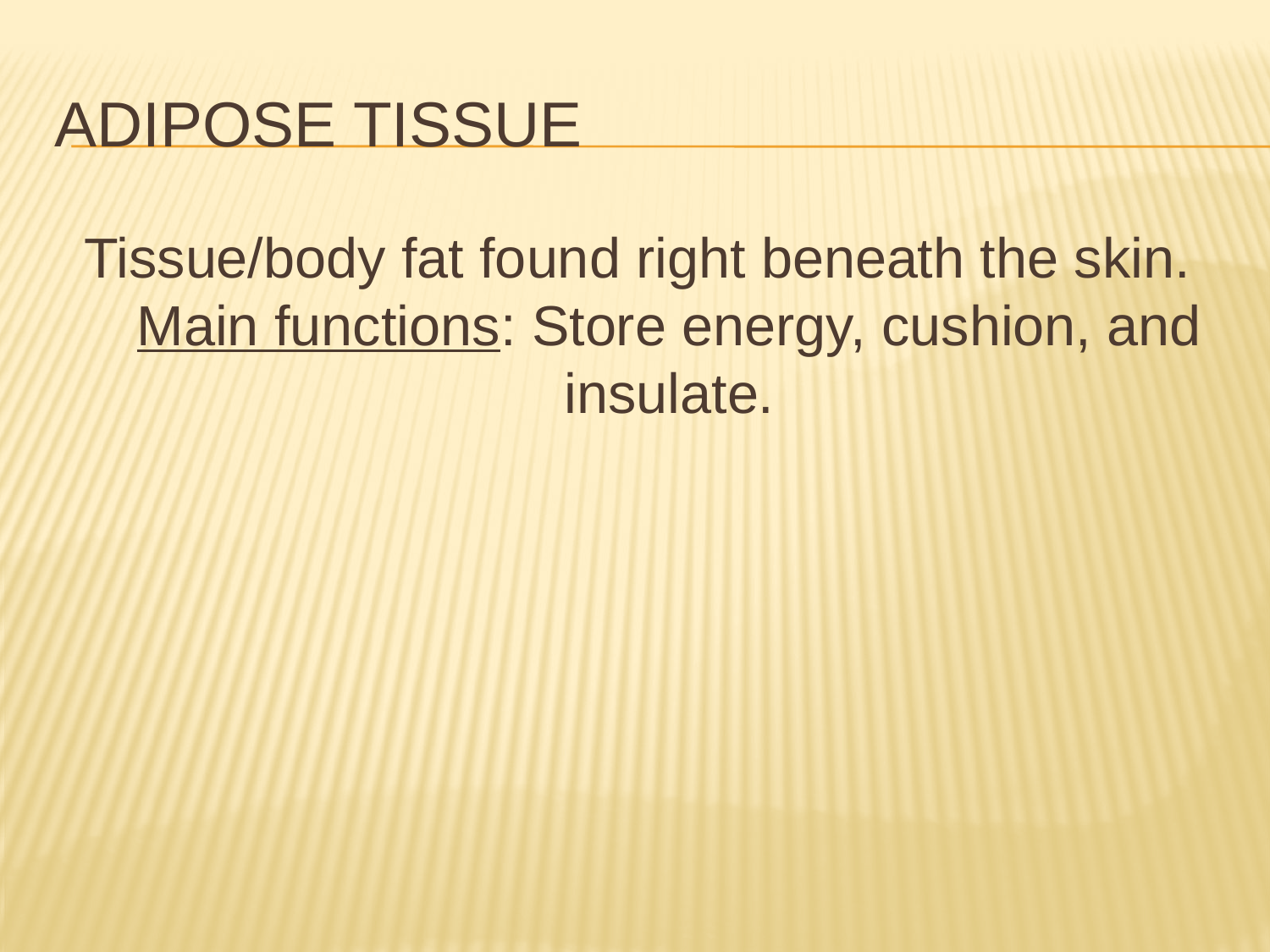

# Adipose Tissue
Tissue/body fat found right beneath the skin.  Main functions: Store energy, cushion, and insulate.